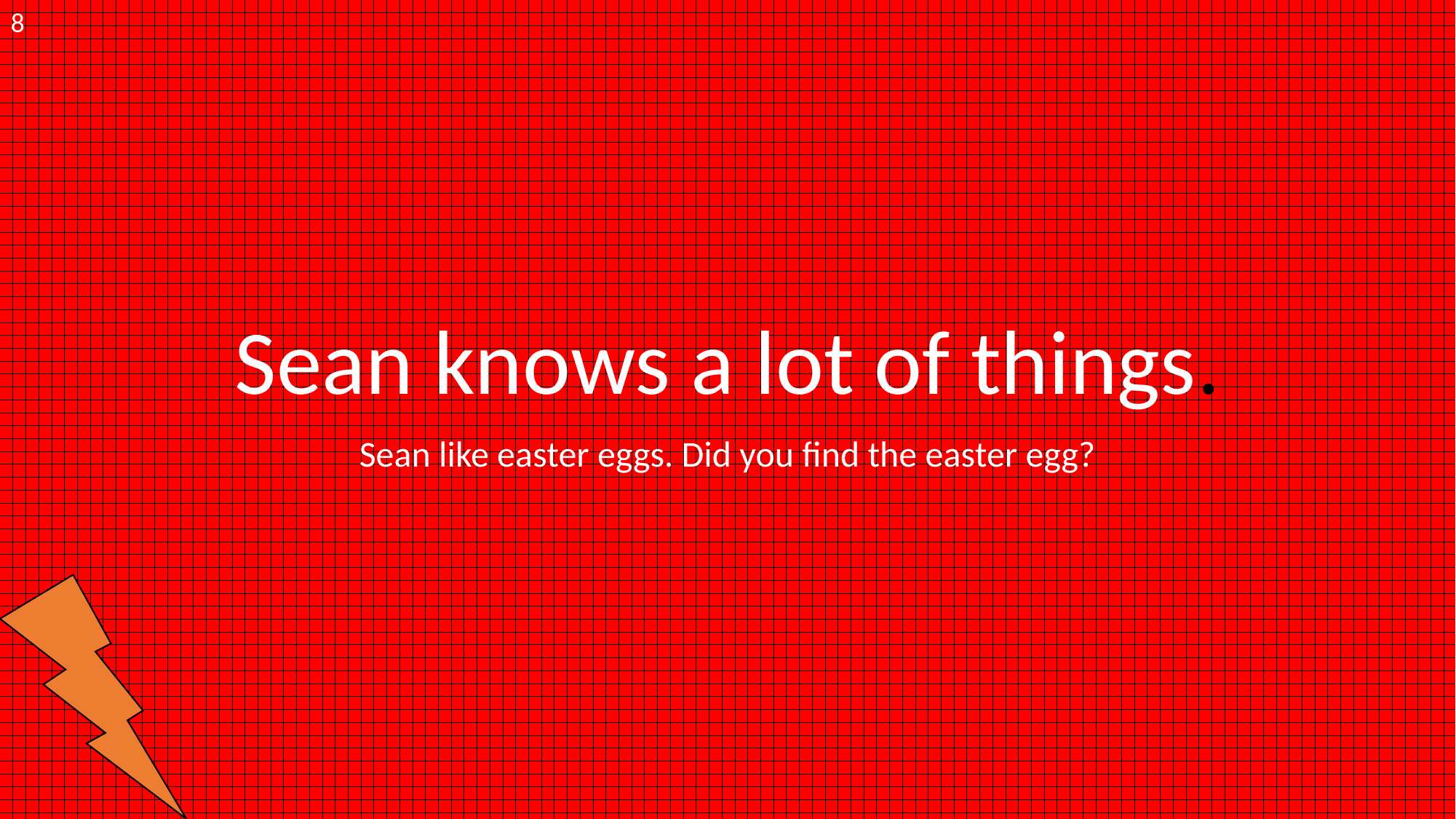

8
# Sean knows a lot of things.
Sean like easter eggs. Did you find the easter egg?